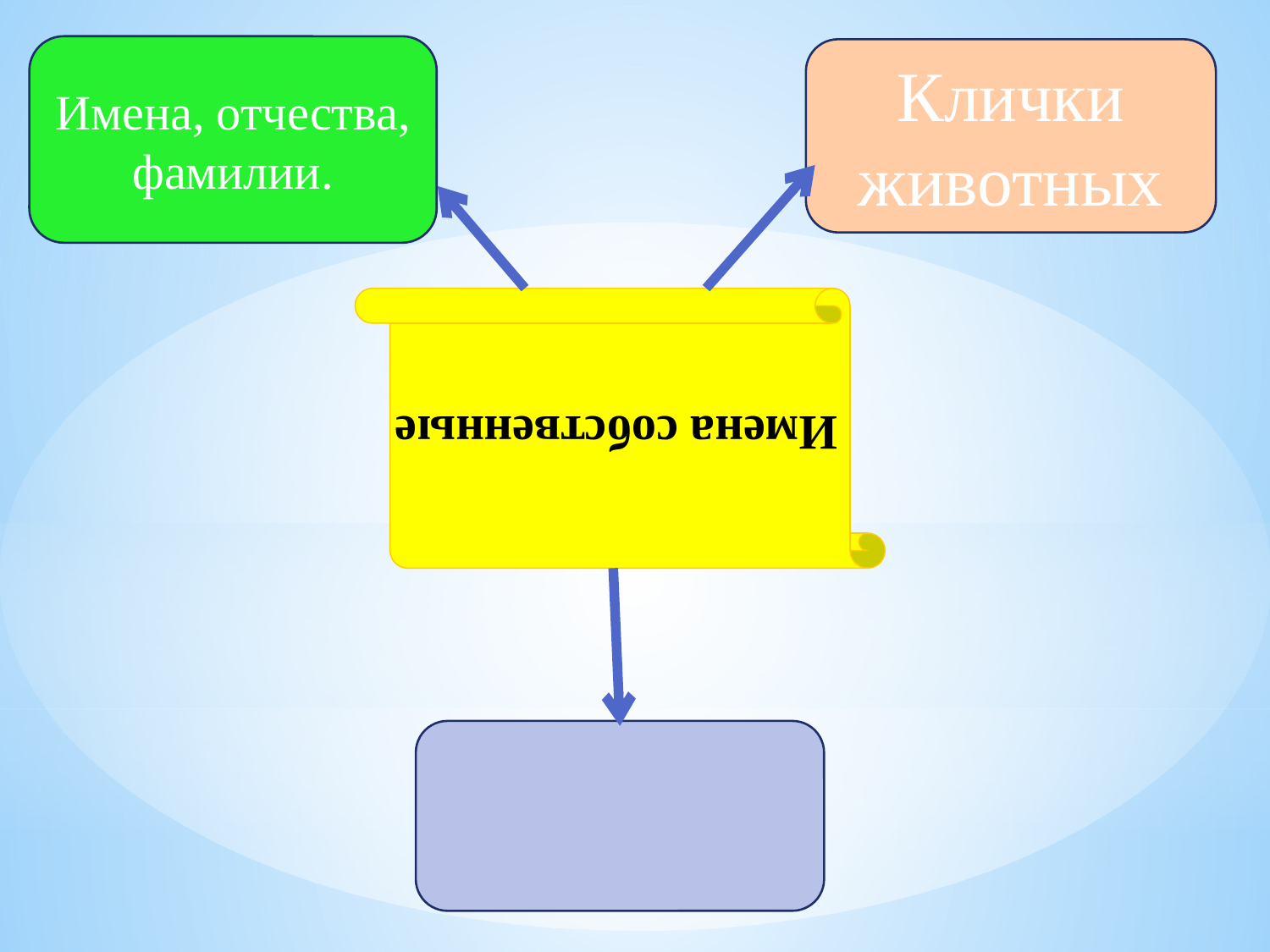

Имена, отчества,
фамилии.
Клички животных
Имена собственные